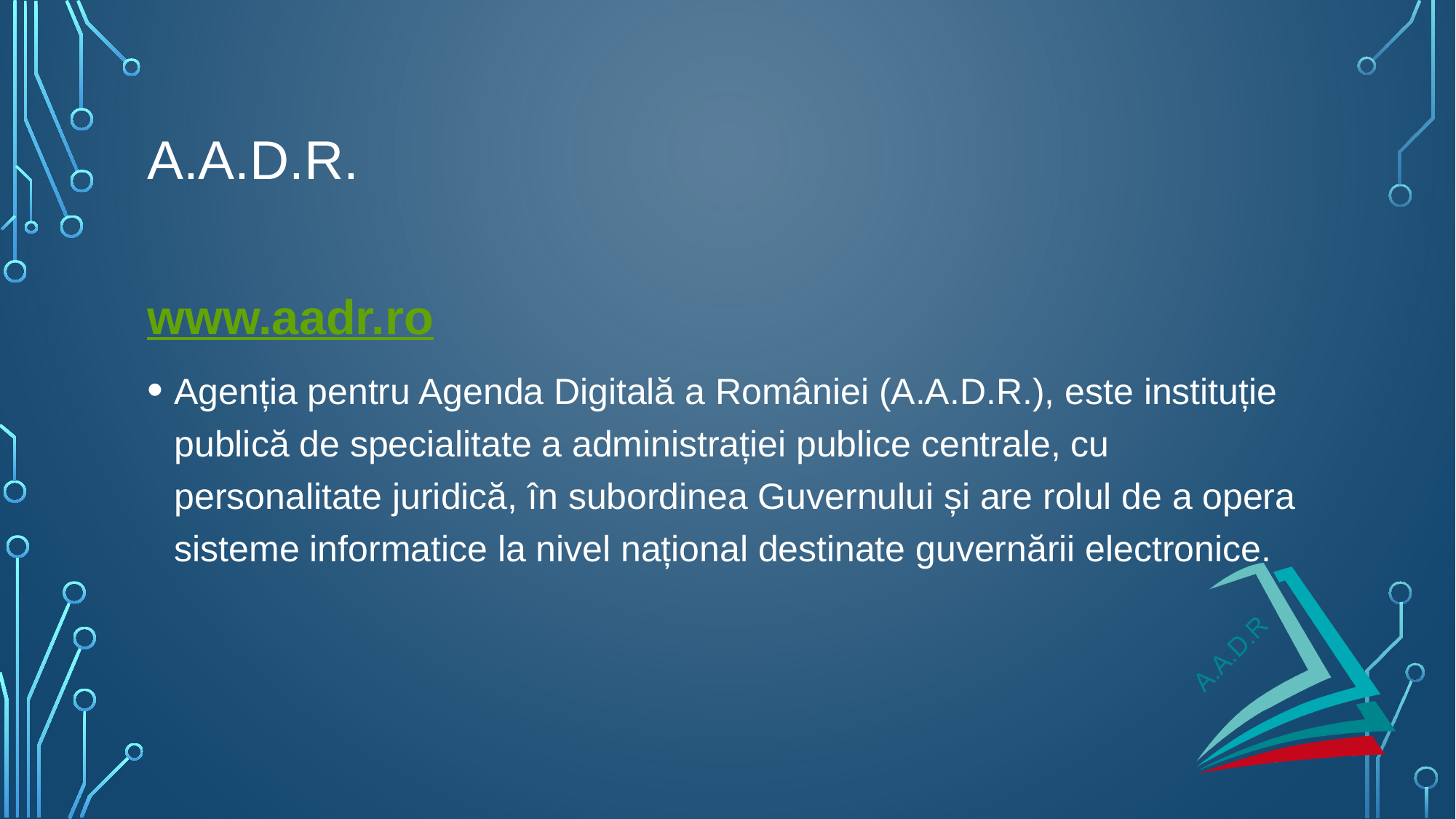

# A.A.D.R.
www.aadr.ro
Agenția pentru Agenda Digitală a României (A.A.D.R.), este instituție publică de specialitate a administrației publice centrale, cu personalitate juridică, în subordinea Guvernului și are rolul de a opera sisteme informatice la nivel național destinate guvernării electronice.